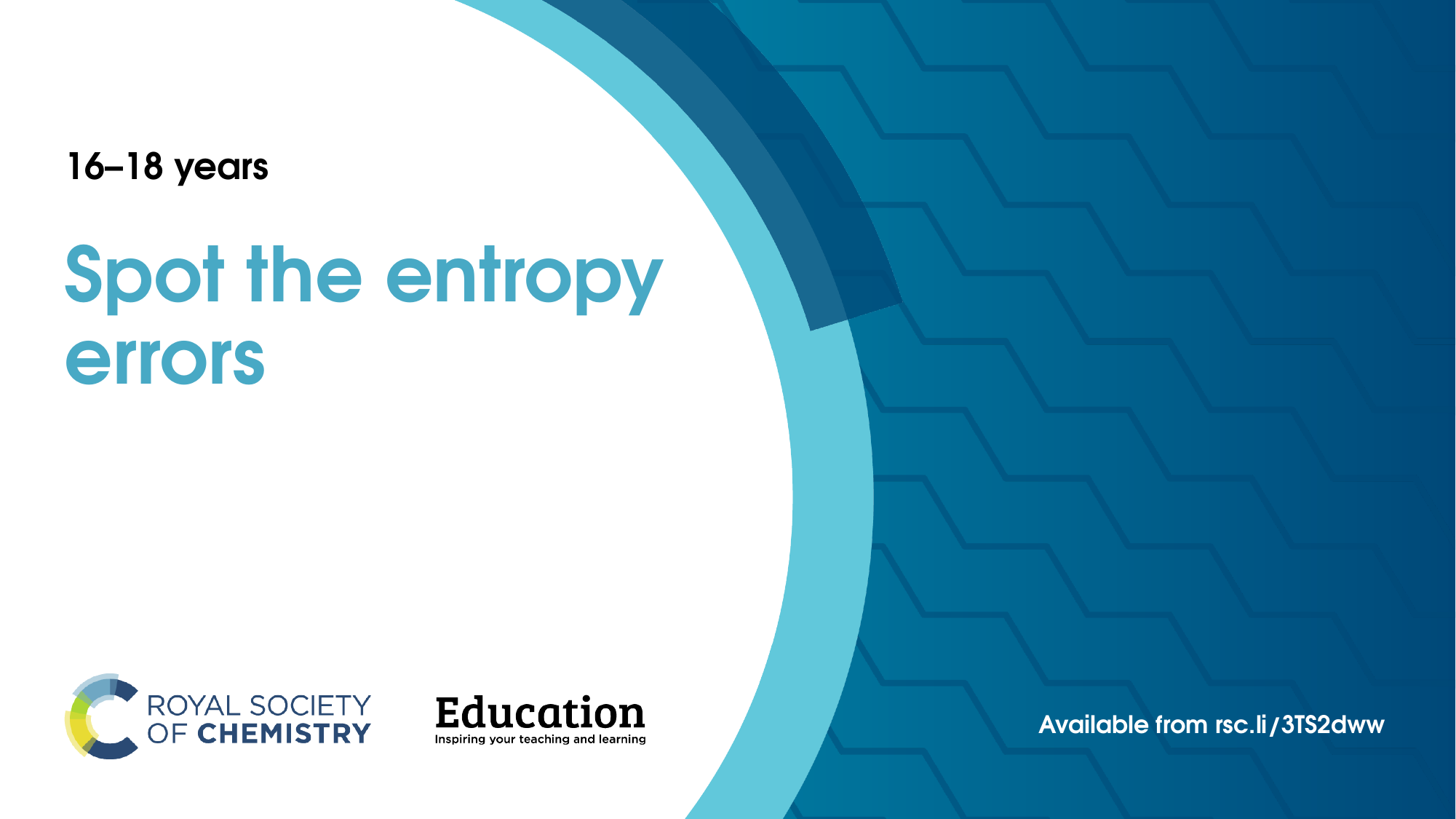

# 16–18 years
Spot the entropy errors